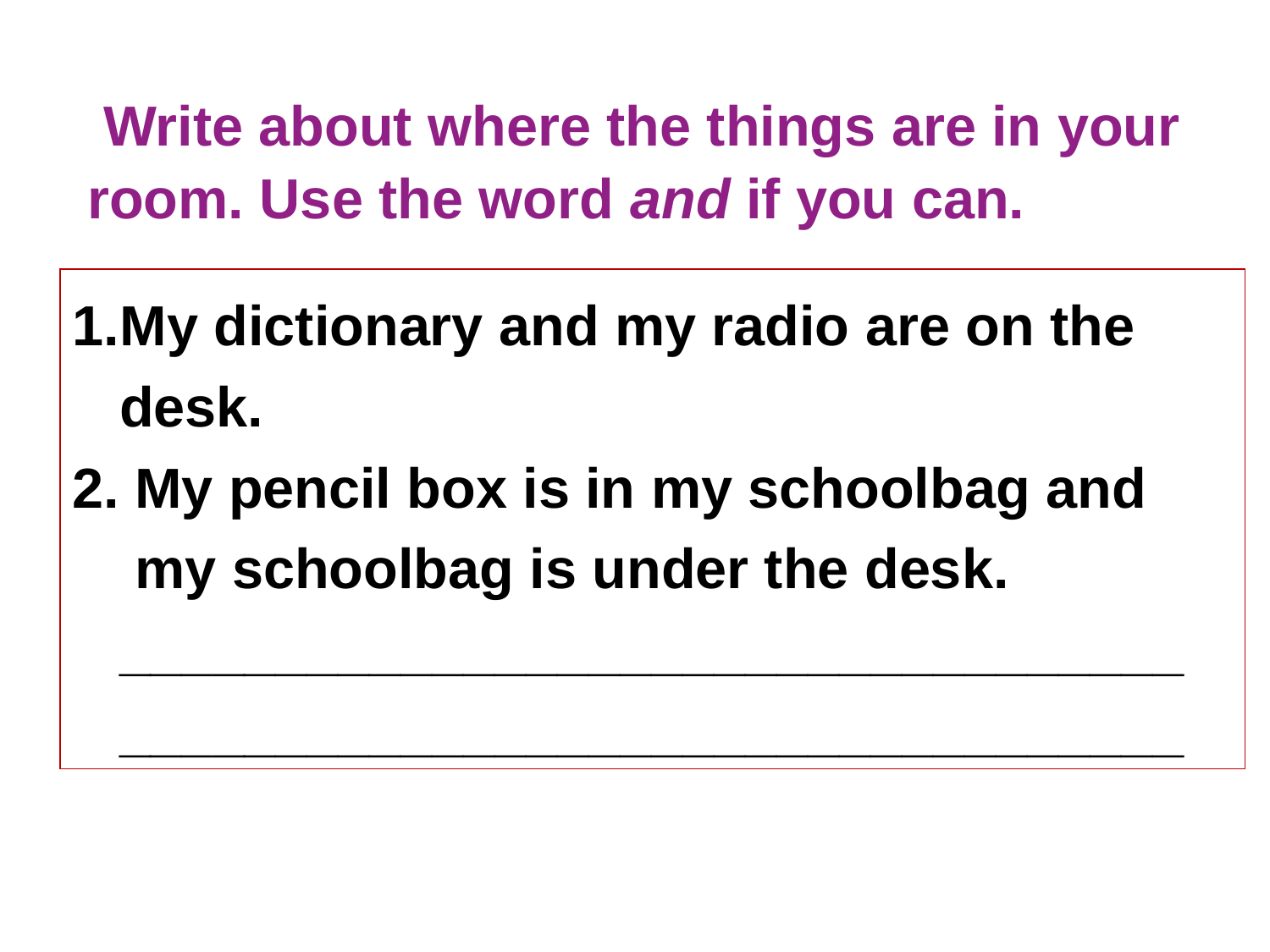

Write about where the things are in your room. Use the word and if you can.
My dictionary and my radio are on the
   desk.
2. My pencil box is in my schoolbag and
    my schoolbag is under the desk.
   __________________________________
   __________________________________